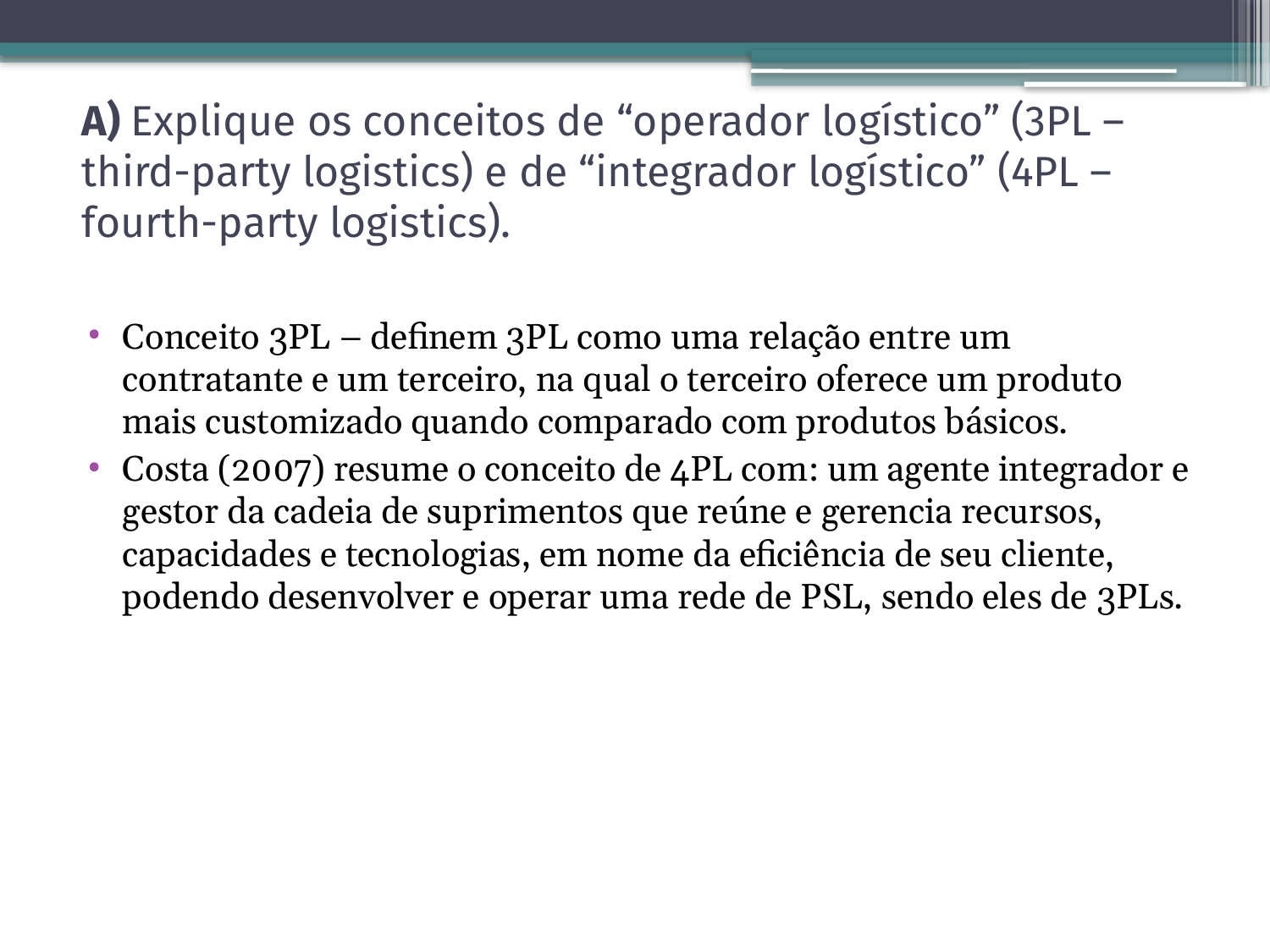

# A) Explique os conceitos de “operador logístico” (3PL – third-party logistics) e de “integrador logístico” (4PL – fourth-party logistics).
Conceito 3PL – definem 3PL como uma relação entre um contratante e um terceiro, na qual o terceiro oferece um produto mais customizado quando comparado com produtos básicos.
Costa (2007) resume o conceito de 4PL com: um agente integrador e gestor da cadeia de suprimentos que reúne e gerencia recursos, capacidades e tecnologias, em nome da eficiência de seu cliente, podendo desenvolver e operar uma rede de PSL, sendo eles de 3PLs.